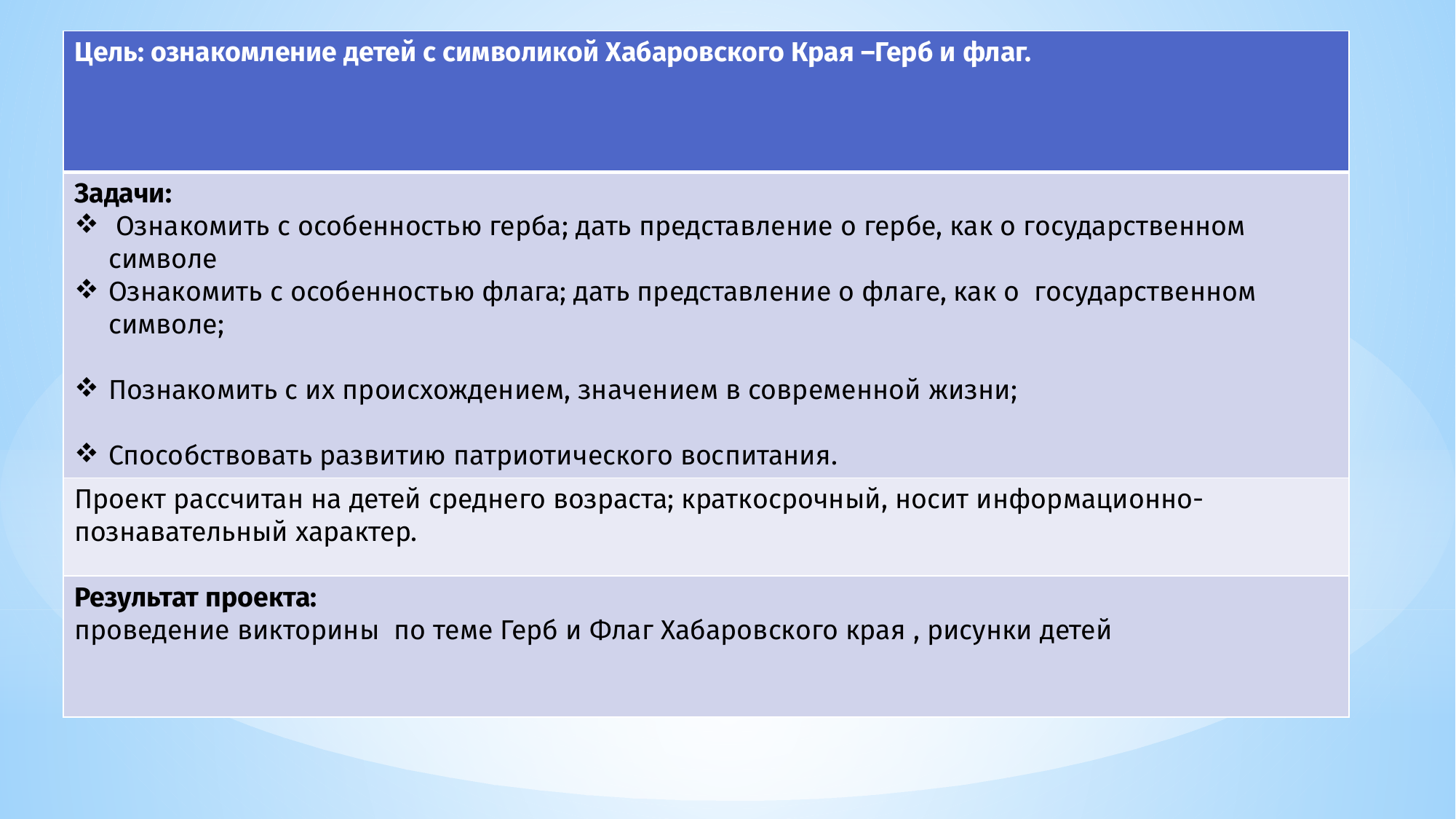

| Цель: ознакомление детей с символикой Хабаровского Края –Герб и флаг. |
| --- |
| Задачи: Ознакомить с особенностью герба; дать представление о гербе, как о государственном символе Ознакомить с особенностью флага; дать представление о флаге, как о государственном символе; Познакомить с их происхождением, значением в современной жизни; Способствовать развитию патриотического воспитания. |
| Проект рассчитан на детей среднего возраста; краткосрочный, носит информационно-познавательный характер. |
| Результат проекта: проведение викторины по теме Герб и Флаг Хабаровского края , рисунки детей |